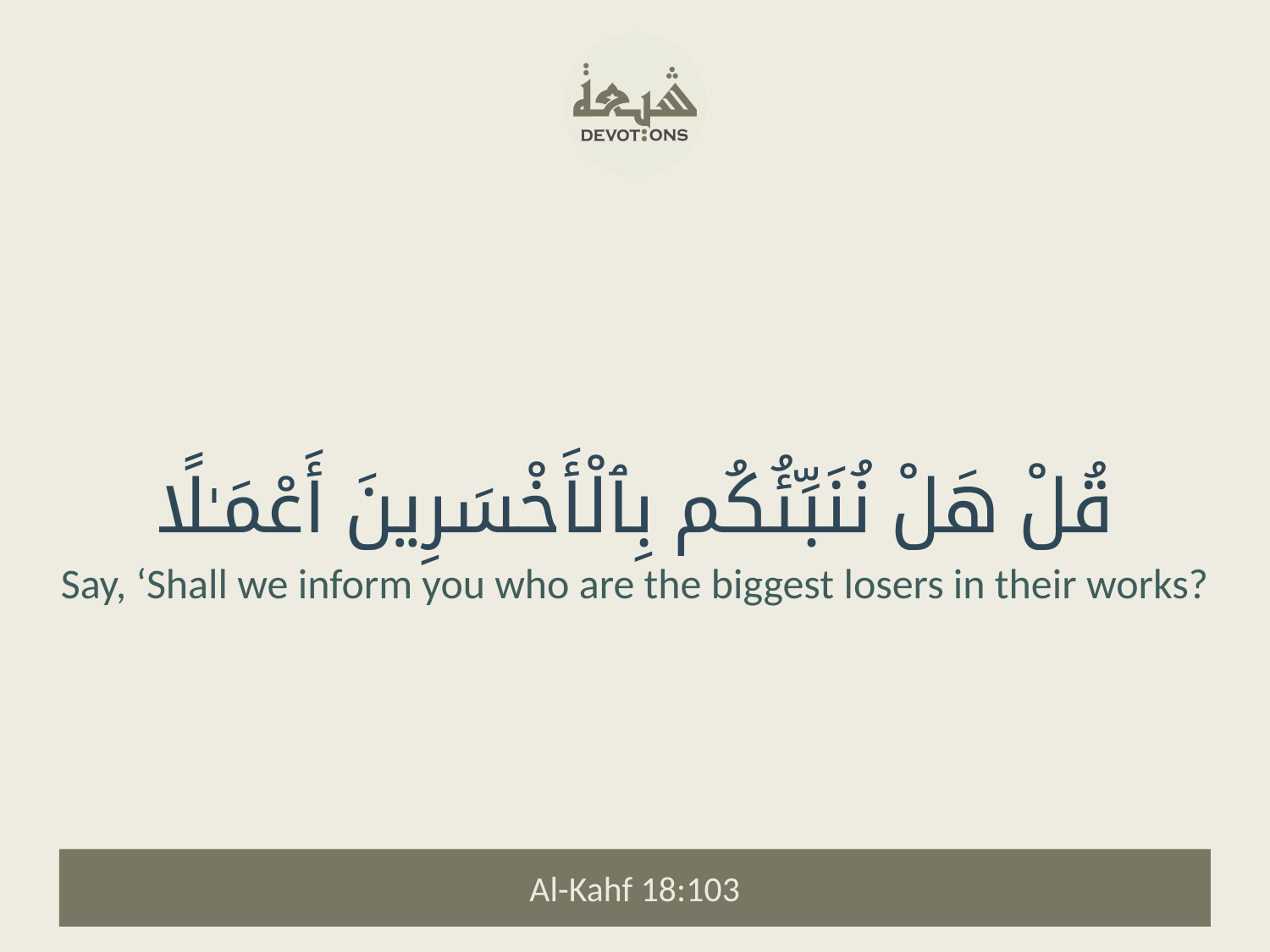

قُلْ هَلْ نُنَبِّئُكُم بِٱلْأَخْسَرِينَ أَعْمَـٰلًا
Say, ‘Shall we inform you who are the biggest losers in their works?
Al-Kahf 18:103